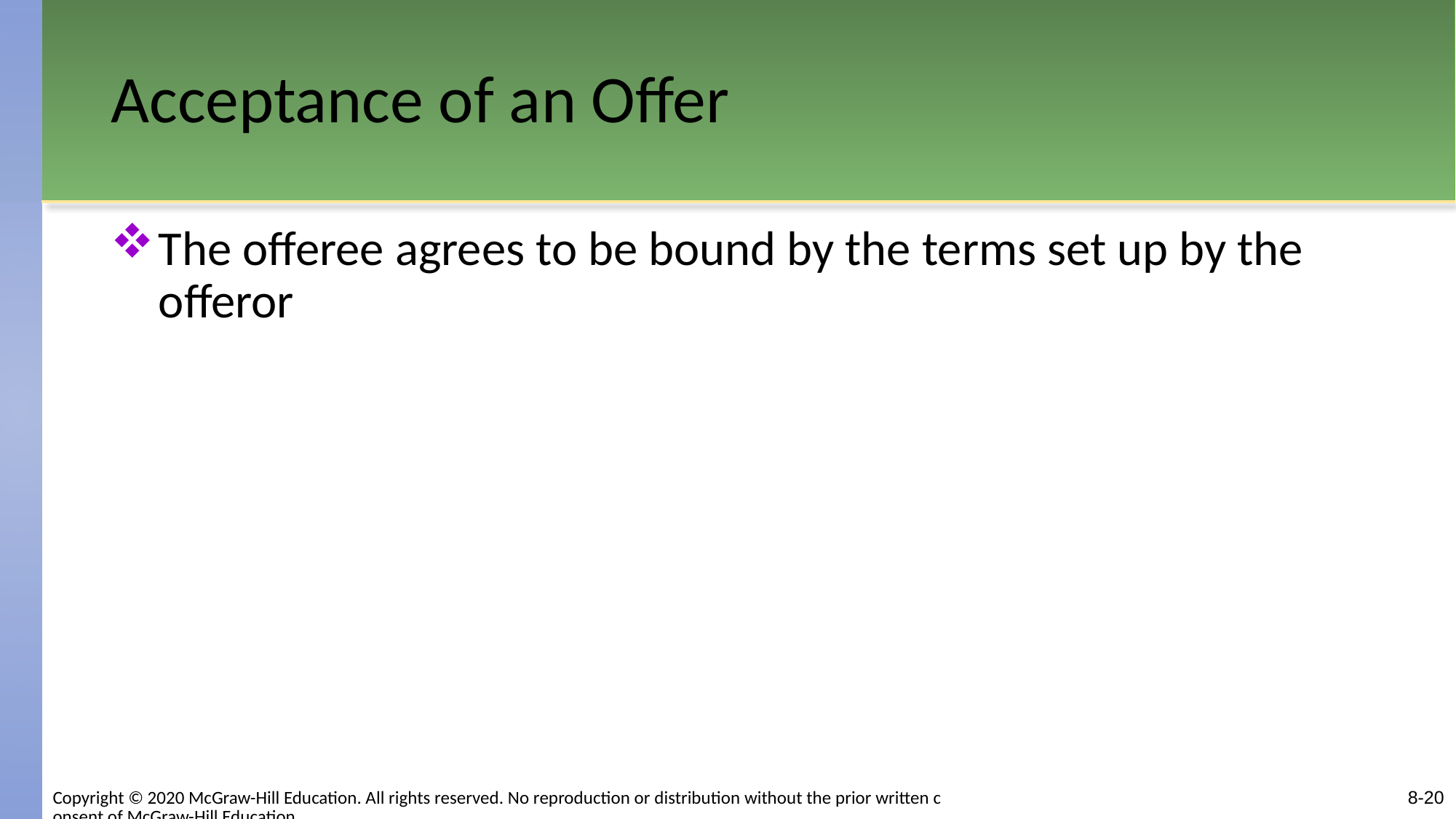

# Acceptance of an Offer
The offeree agrees to be bound by the terms set up by the offeror

8-20
Copyright © 2020 McGraw-Hill Education. All rights reserved. No reproduction or distribution without the prior written consent of McGraw-Hill Education.